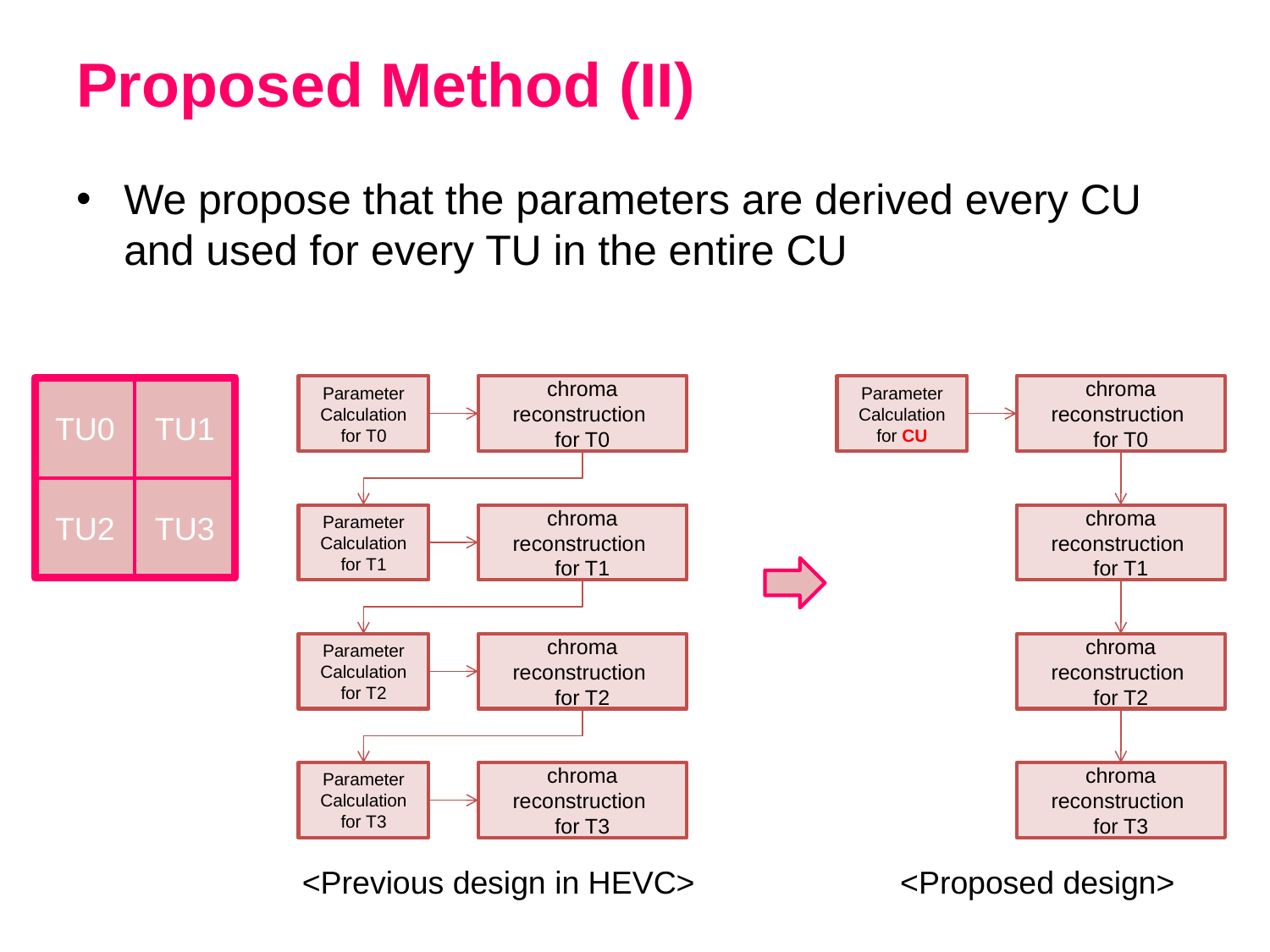

# Proposed Method (II)
We propose that the parameters are derived every CU and used for every TU in the entire CU
Parameter
Calculation for T0
chroma reconstruction
for T0
Parameter
Calculation for CU
chroma reconstruction
for T0
TU0
TU1
TU2
TU3

Parameter
Calculation for T1
chroma reconstruction
for T1
chroma reconstruction
for T1

Parameter
Calculation for T2
chroma reconstruction
for T2
chroma reconstruction
for T2
Parameter
Calculation for T3
chroma reconstruction
for T3
chroma reconstruction
for T3
<Previous design in HEVC>
<Proposed design>